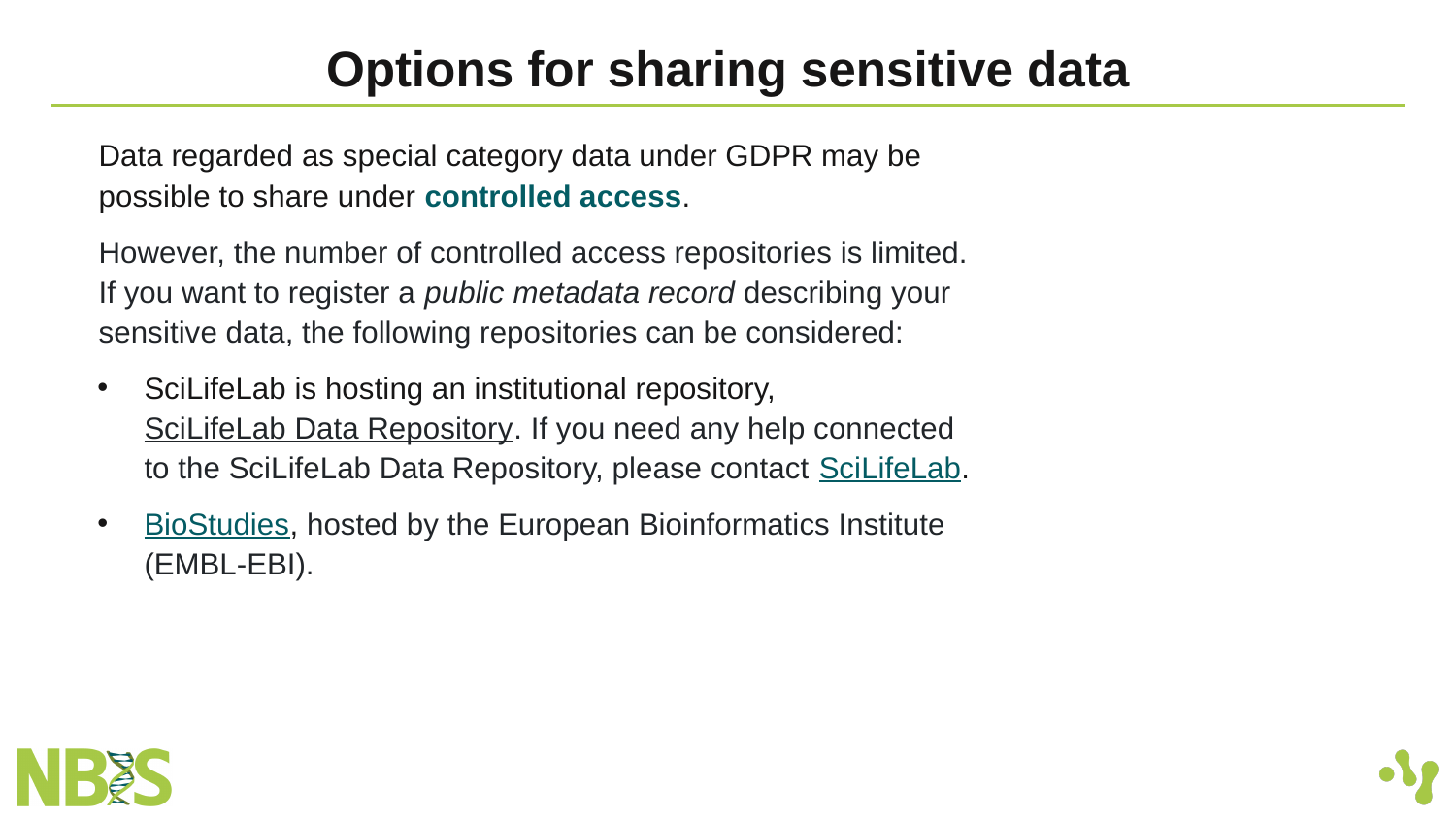

# Options for sharing sensitive data
Data regarded as special category data under GDPR may be possible to share under controlled access.
However, the number of controlled access repositories is limited. If you want to register a public metadata record describing your sensitive data, the following repositories can be considered:
SciLifeLab is hosting an institutional repository, SciLifeLab Data Repository. If you need any help connected to the SciLifeLab Data Repository, please contact SciLifeLab.
BioStudies, hosted by the European Bioinformatics Institute (EMBL-EBI).